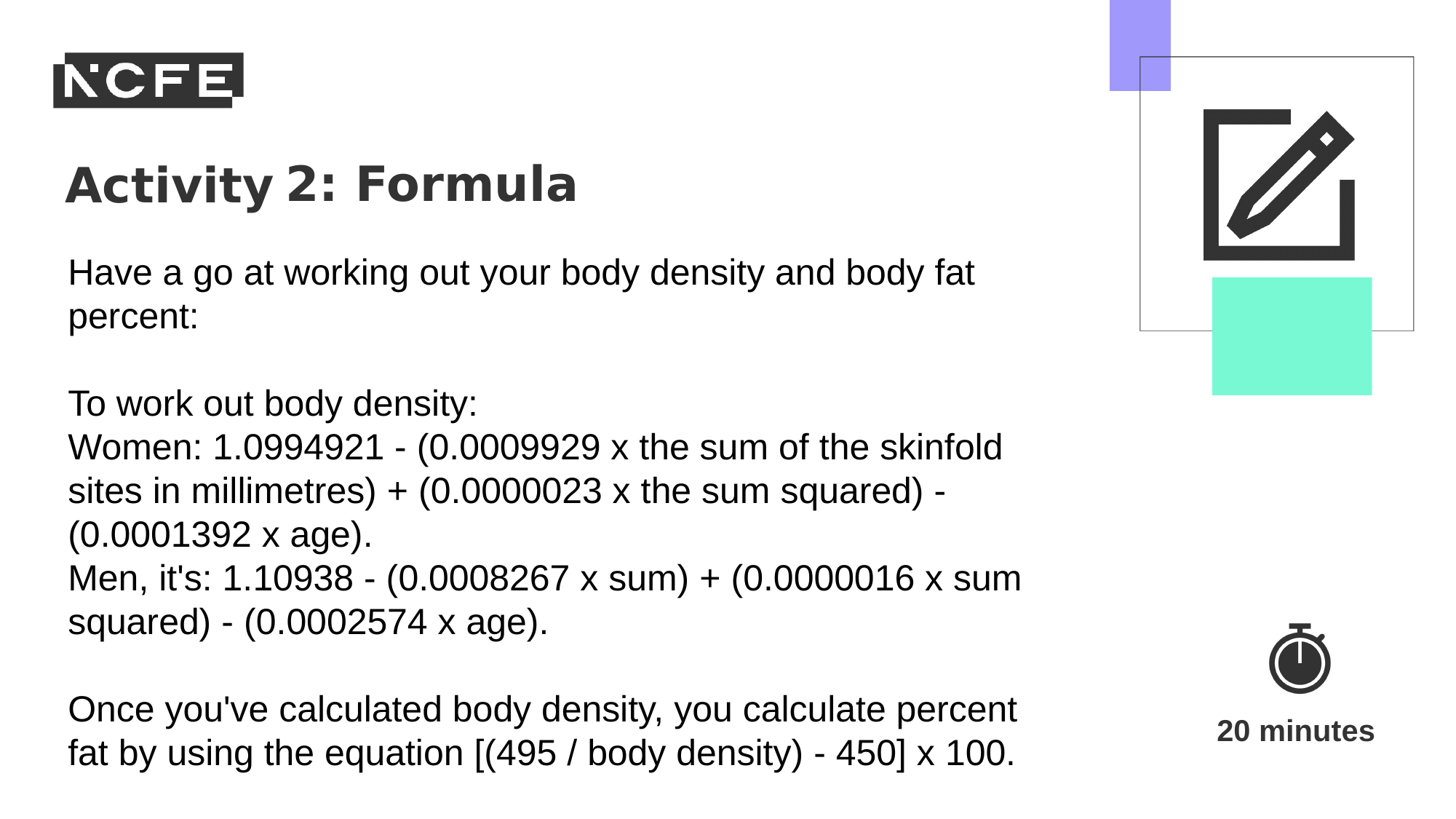

2: Formula

Have a go at working out your body density and body fat percent:

To work out body density:
Women: 1.0994921 - (0.0009929 x the sum of the skinfold sites in millimetres) + (0.0000023 x the sum squared) - (0.0001392 x age).
Men, it's: 1.10938 - (0.0008267 x sum) + (0.0000016 x sum squared) - (0.0002574 x age).

Once you've calculated body density, you calculate percent fat by using the equation [(495 / body density) - 450] x 100.

20 minutes